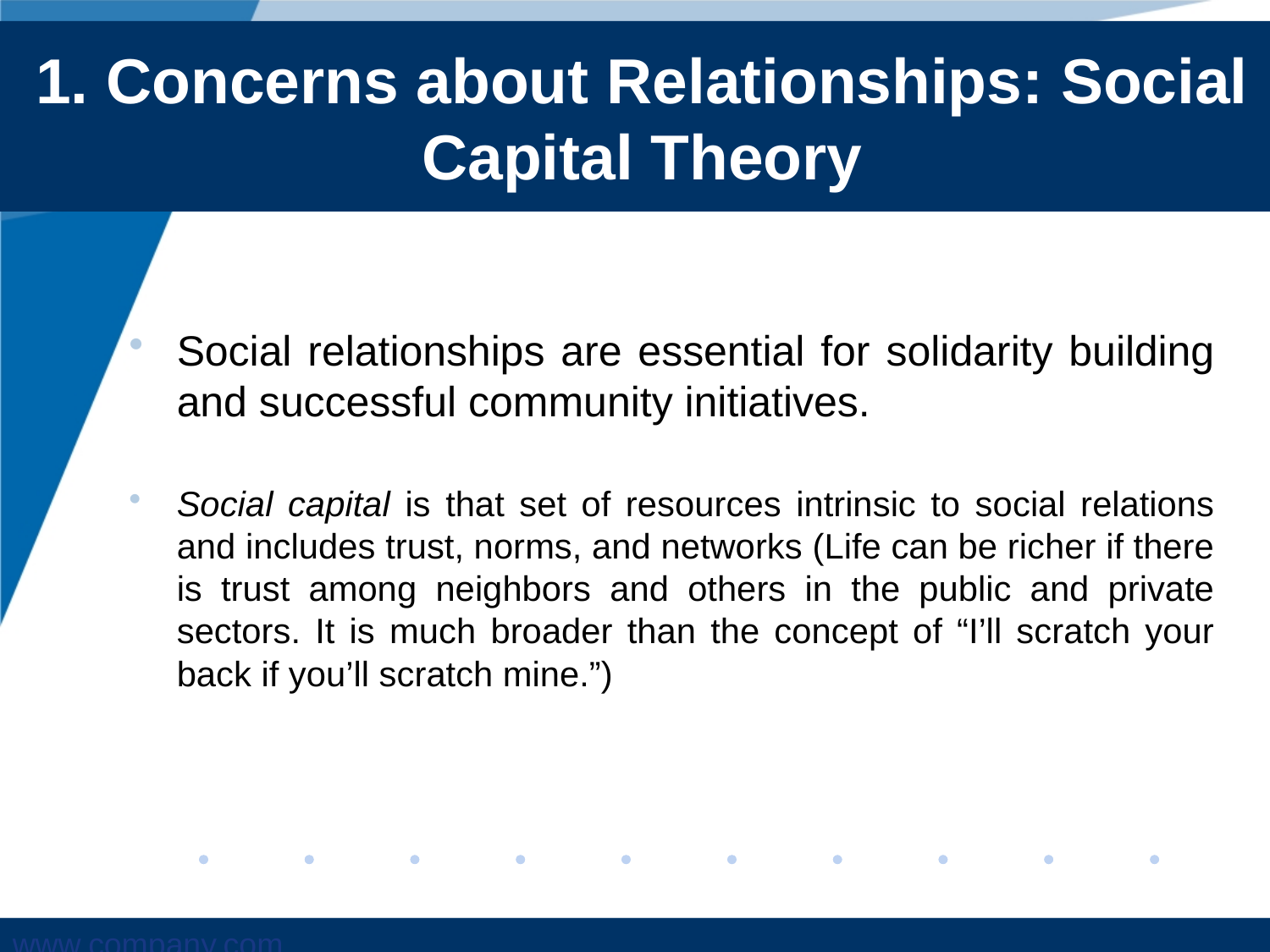

# 1. Concerns about Relationships: Social Capital Theory
Social relationships are essential for solidarity building and successful community initiatives.

Social capital is that set of resources intrinsic to social relations and includes trust, norms, and networks (Life can be richer if there is trust among neighbors and others in the public and private sectors. It is much broader than the concept of “I’ll scratch your back if you’ll scratch mine.”)